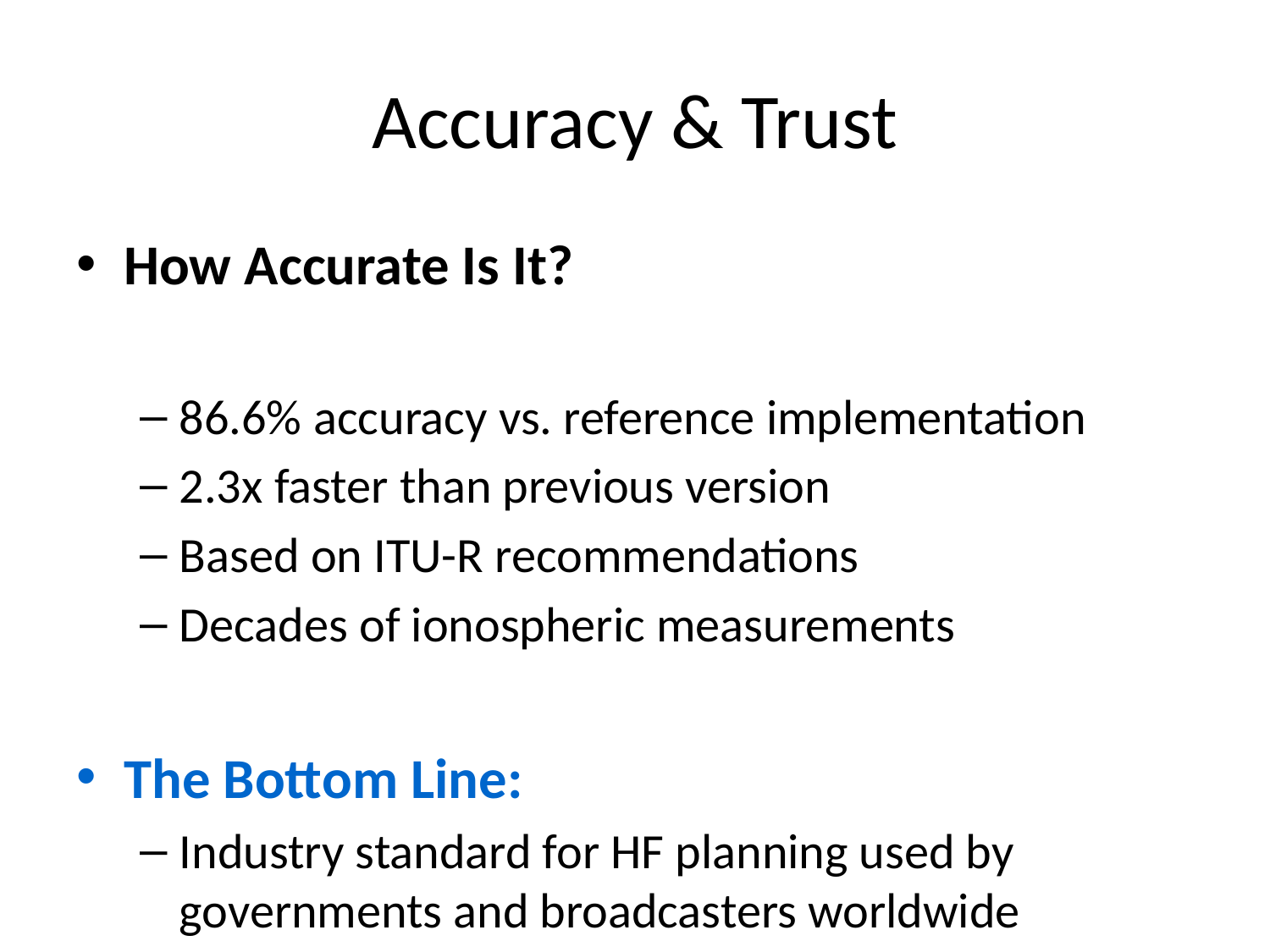

# Accuracy & Trust
How Accurate Is It?

86.6% accuracy vs. reference implementation
2.3x faster than previous version
Based on ITU-R recommendations
Decades of ionospheric measurements

The Bottom Line:
Industry standard for HF planning used by governments and broadcasters worldwide